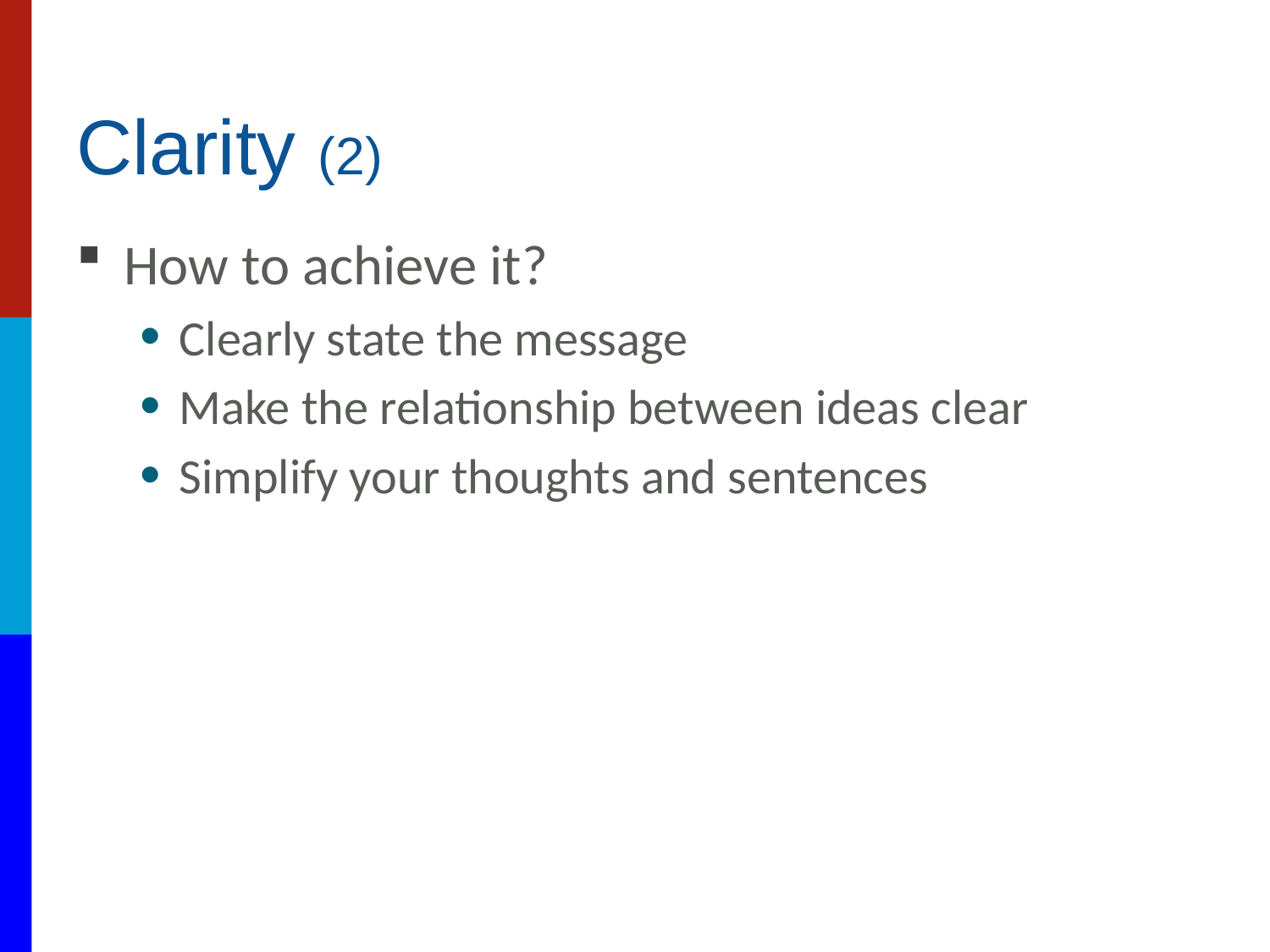

# Clarity (2)
How to achieve it?
Clearly state the message
Make the relationship between ideas clear
Simplify your thoughts and sentences